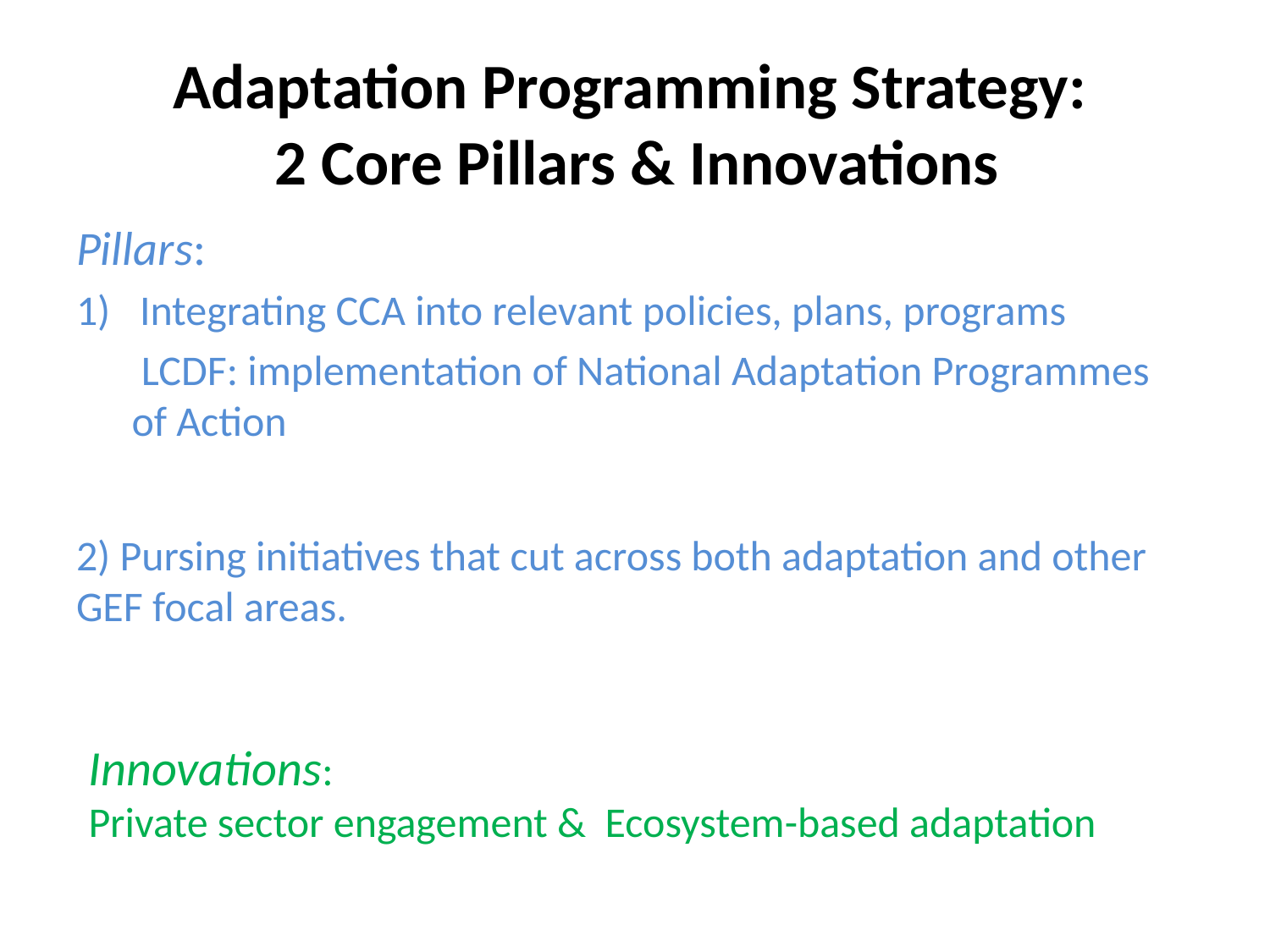

# Adaptation Programming Strategy: 2 Core Pillars & Innovations
Pillars:
Integrating CCA into relevant policies, plans, programs
 LCDF: implementation of National Adaptation Programmes of Action

2) Pursing initiatives that cut across both adaptation and other GEF focal areas.
Innovations:
Private sector engagement &  Ecosystem-based adaptation